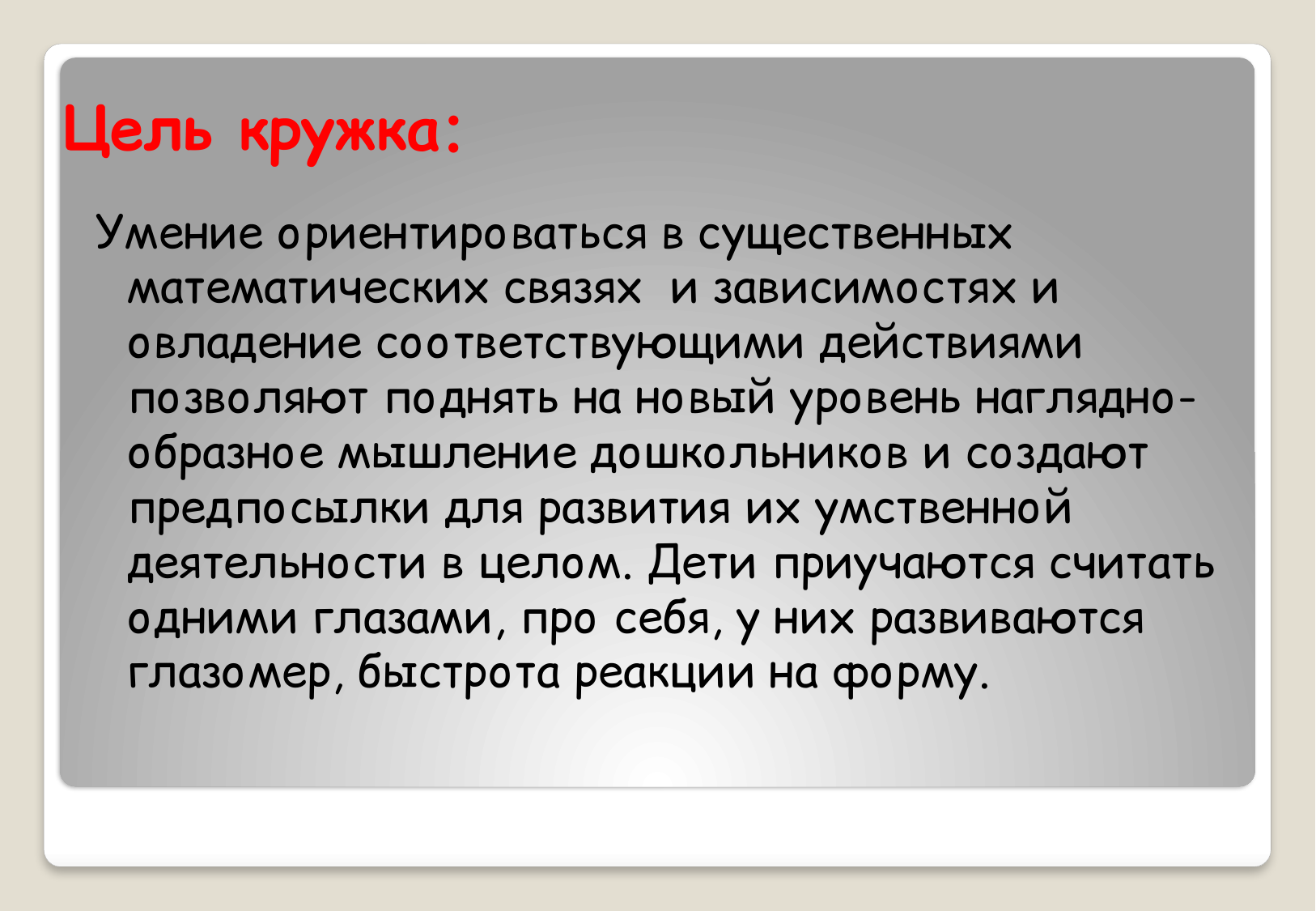

# Цель кружка:
Умение ориентироваться в существенных математических связях  и зависимостях и овладение соответствующими действиями позволяют поднять на новый уровень наглядно-образное мышление дошкольников и создают предпосылки для развития их умственной деятельности в целом. Дети приучаются считать одними глазами, про себя, у них развиваются глазомер, быстрота реакции на форму.